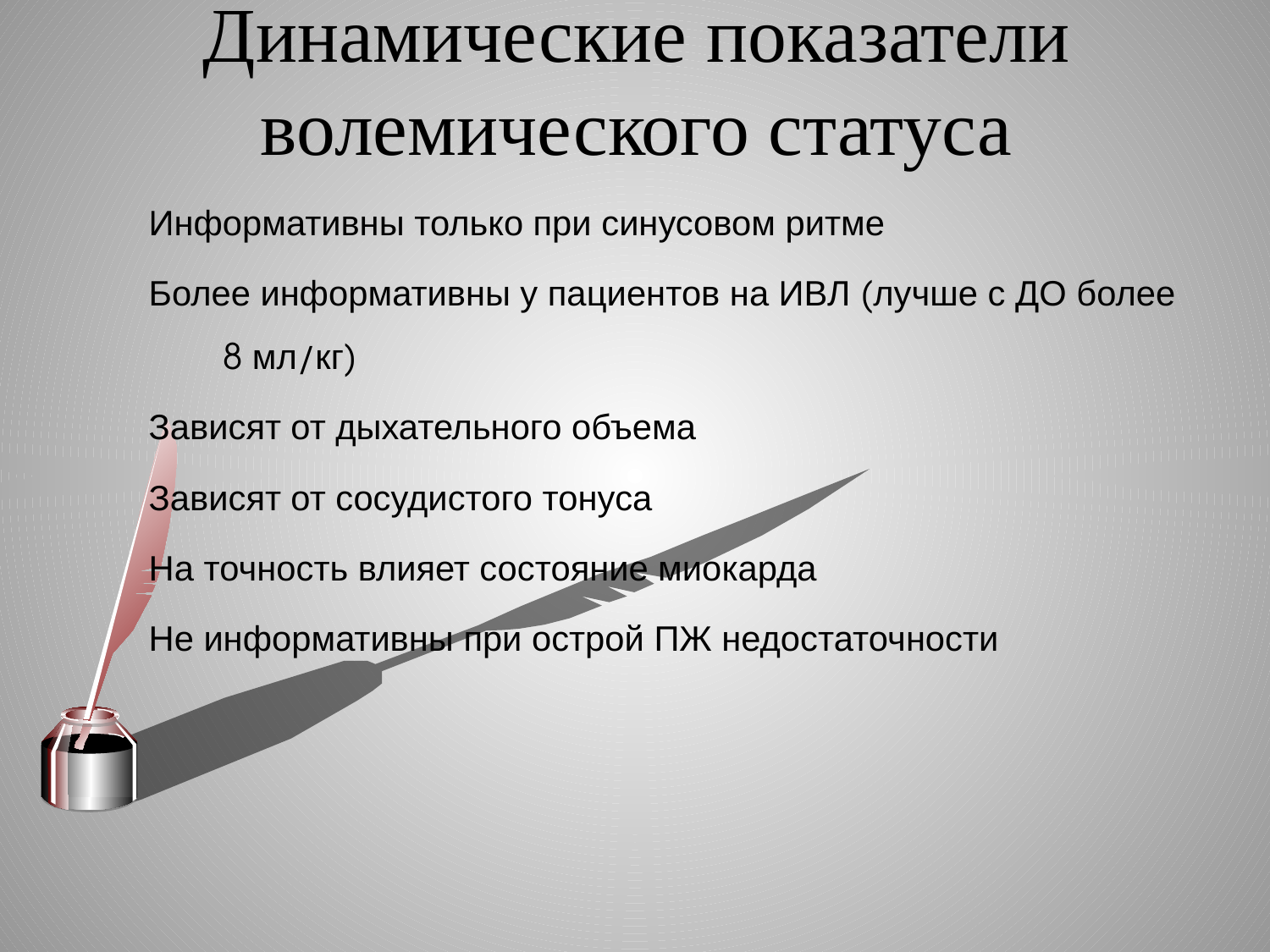

# Динамические показатели волемического статуса
Информативны только при синусовом ритме
Более информативны у пациентов на ИВЛ (лучше с ДО более 8 мл/кг)
Зависят от дыхательного объема
Зависят от сосудистого тонуса
На точность влияет состояние миокарда
Не информативны при острой ПЖ недостаточности